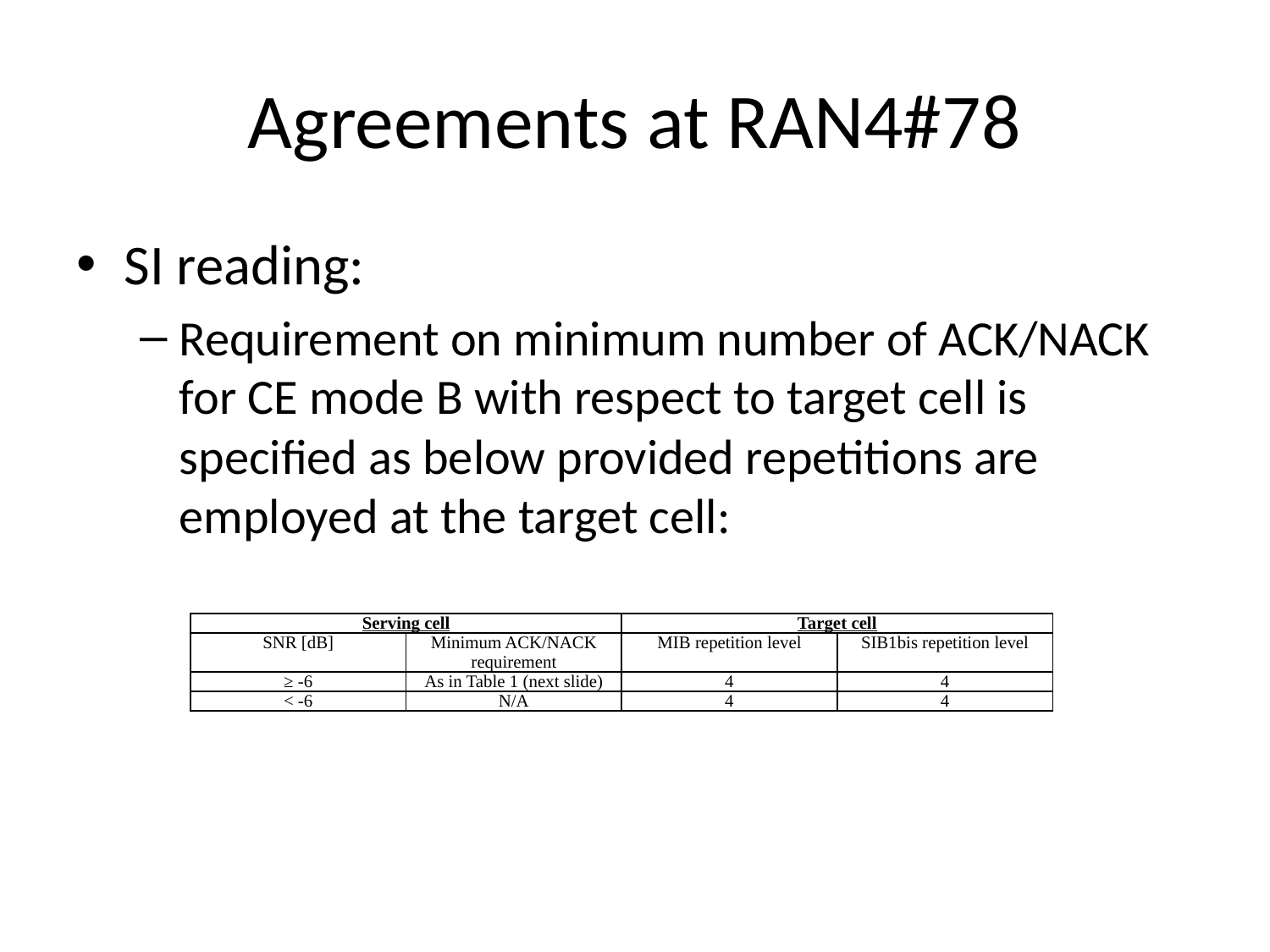

# Agreements at RAN4#78
SI reading:
Requirement on minimum number of ACK/NACK for CE mode B with respect to target cell is specified as below provided repetitions are employed at the target cell:
| Serving cell |  | Target cell |  |
| --- | --- | --- | --- |
| SNR [dB] | Minimum ACK/NACK requirement | MIB repetition level | SIB1bis repetition level |
| ≥ -6 | As in Table 1 (next slide) | 4 | 4 |
| < -6 | N/A | 4 | 4 |